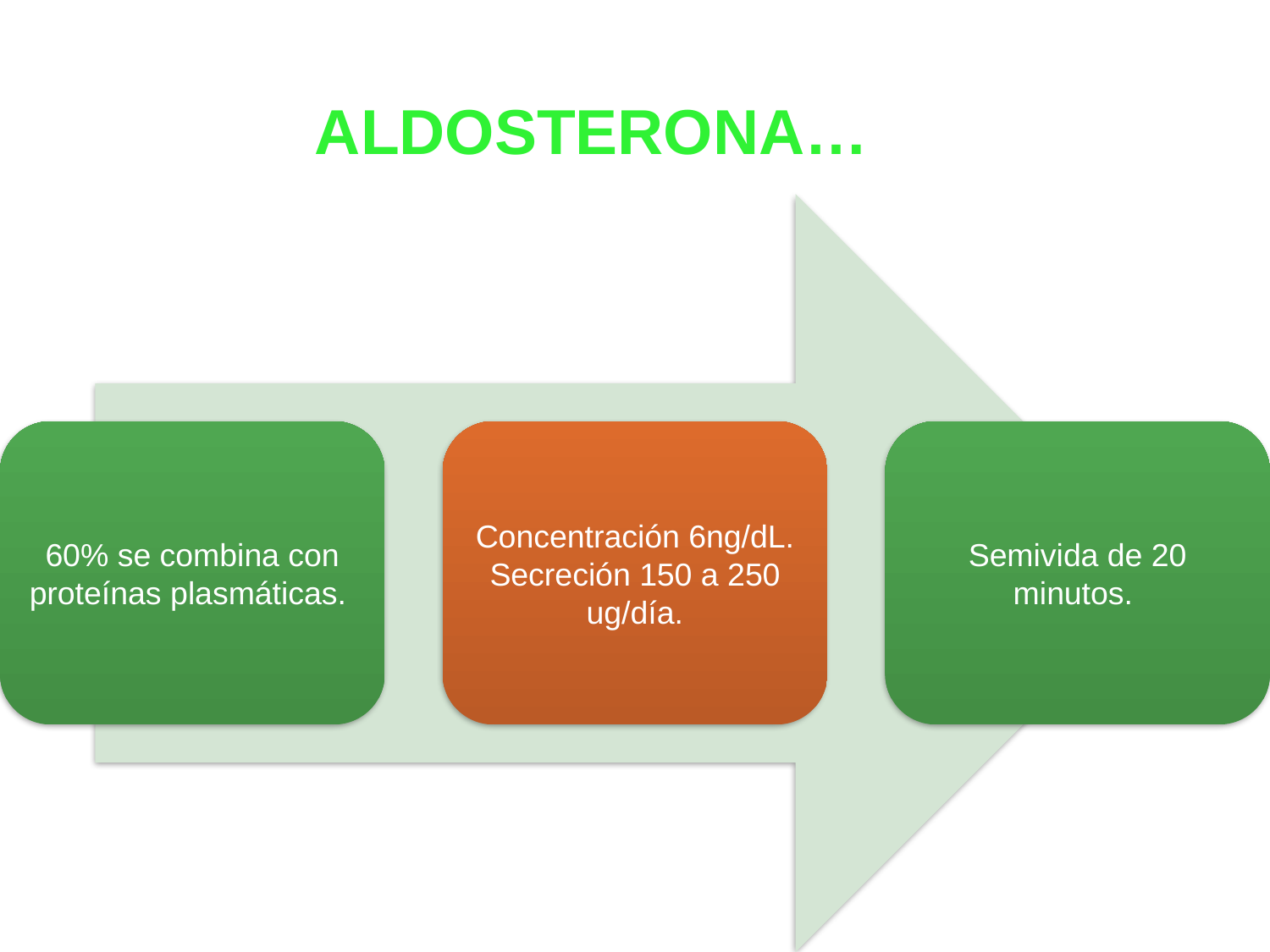

Aldosterona…
60% se combina con proteínas plasmáticas.
Concentración 6ng/dL. Secreción 150 a 250 ug/día.
Semivida de 20 minutos.